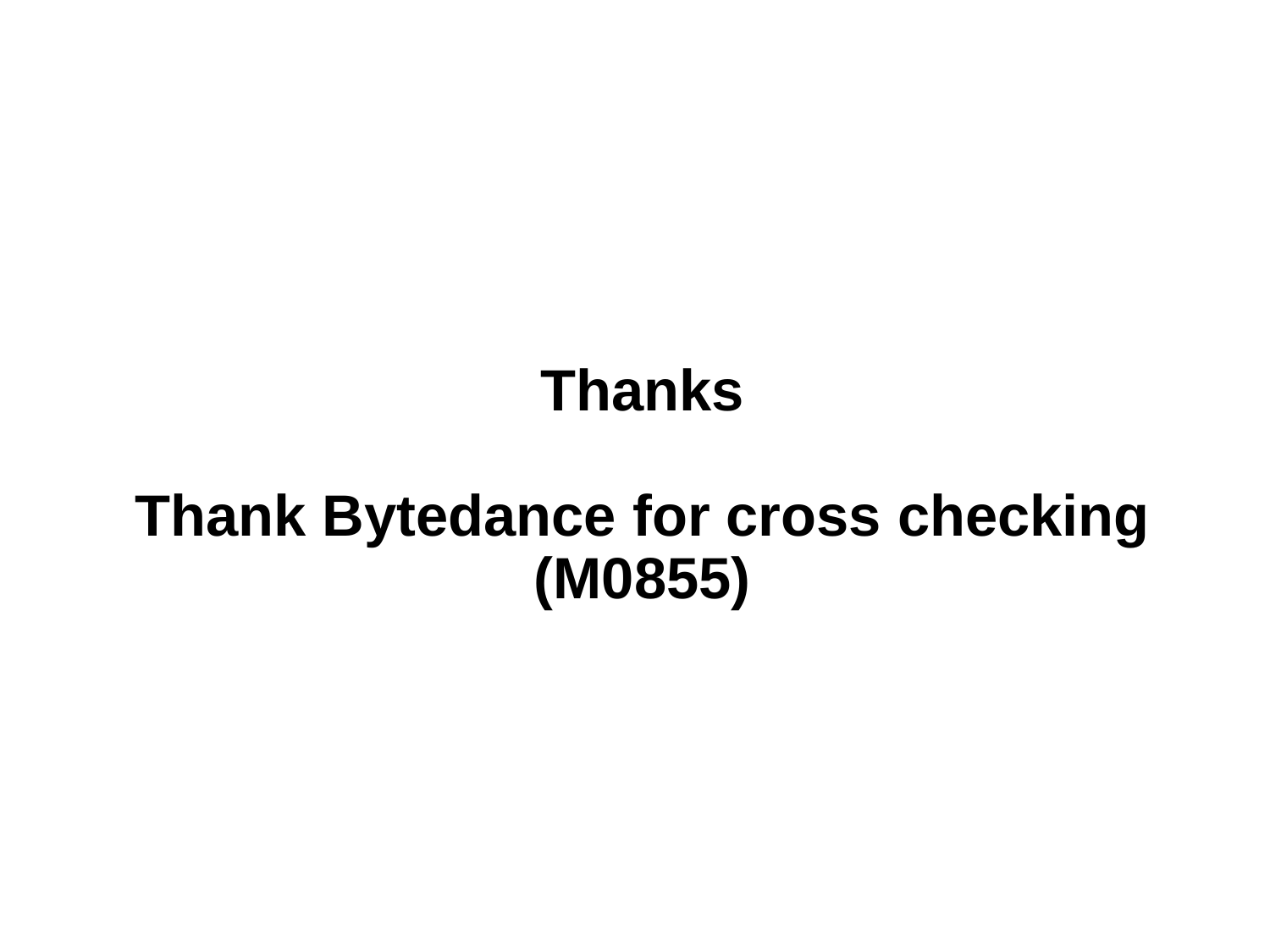

# Thanks Thank Bytedance for cross checking (M0855)